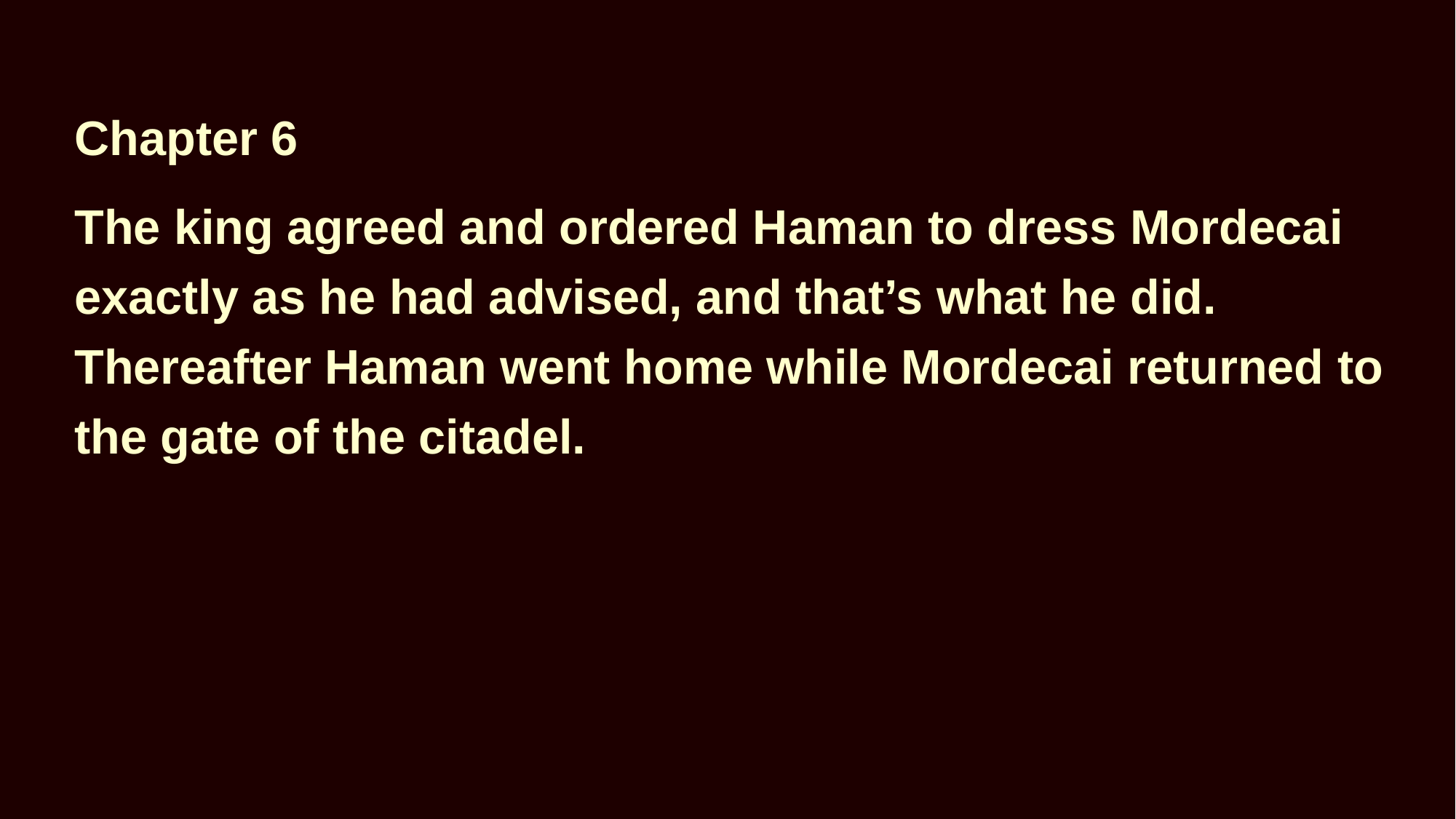

Chapter 6
The king agreed and ordered Haman to dress Mordecai exactly as he had advised, and that’s what he did. Thereafter Haman went home while Mordecai returned to the gate of the citadel.